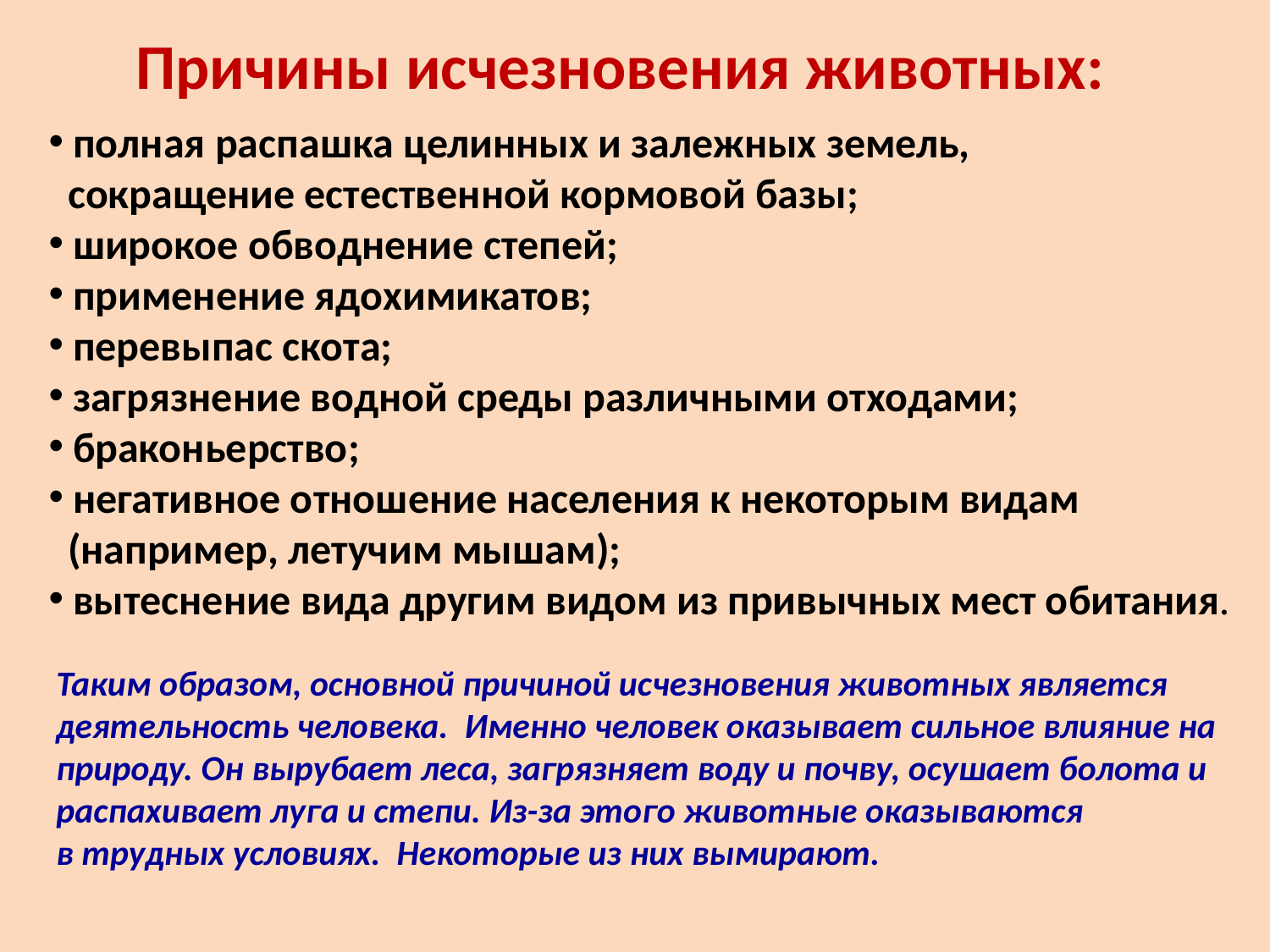

Причины исчезновения животных:
 полная распашка целинных и залежных земель,
  сокращение естественной кормовой базы;
 широкое обводнение степей;
 применение ядохимикатов;
 перевыпас скота;
 загрязнение водной среды различными отходами;
 браконьерство;
 негативное отношение населения к некоторым видам
  (например, летучим мышам);
 вытеснение вида другим видом из привычных мест обитания.
Таким образом, основной причиной исчезновения животных является
деятельность человека.  Именно человек оказывает сильное влияние на
природу. Он вырубает леса, загрязняет воду и почву, осушает болота и
распахивает луга и степи. Из-за этого животные оказываются
в трудных условиях.  Некоторые из них вымирают.